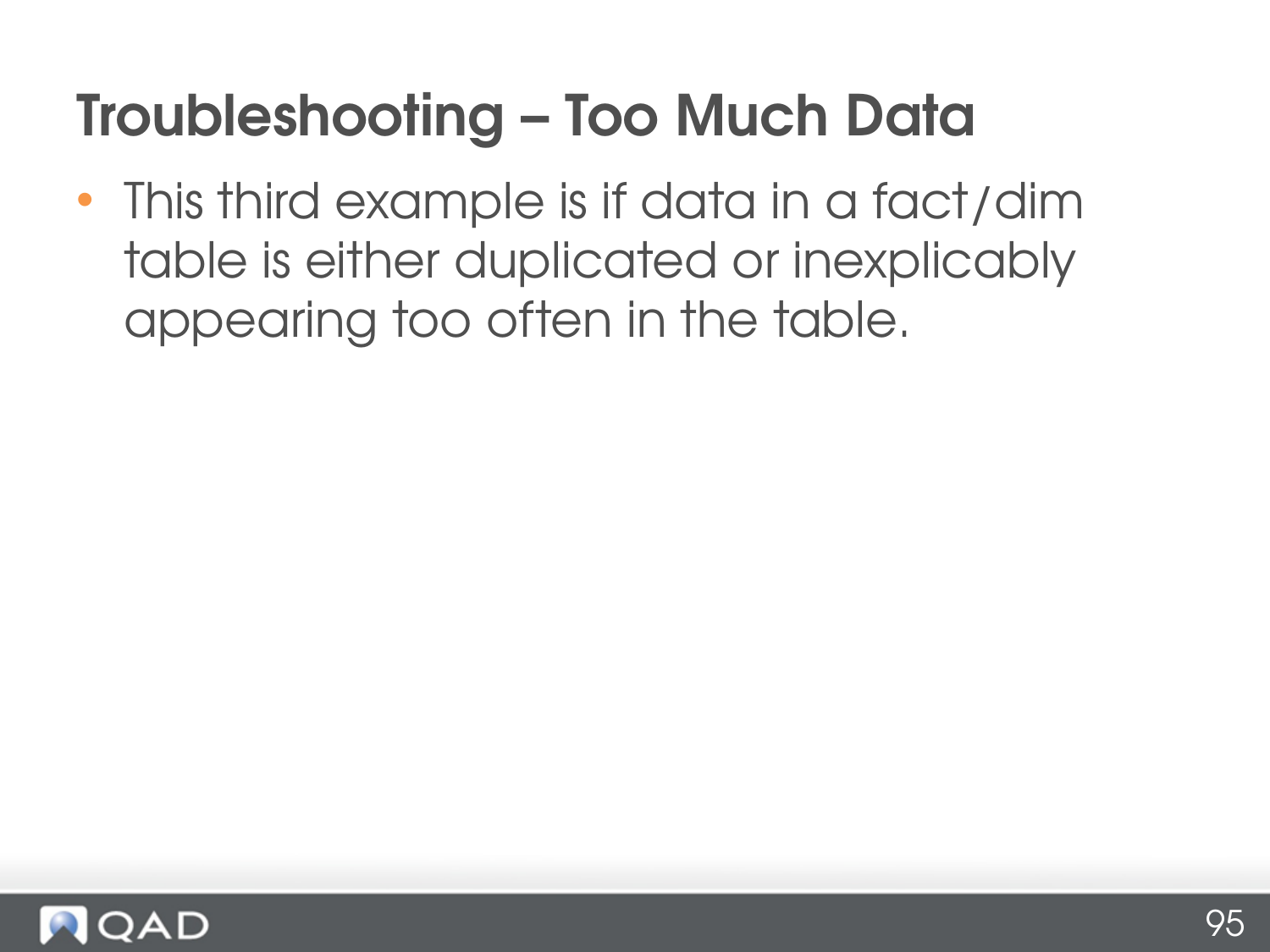

Troubleshooting – Too Much Data
This third example is if data in a fact/dim table is either duplicated or inexplicably appearing too often in the table.

95